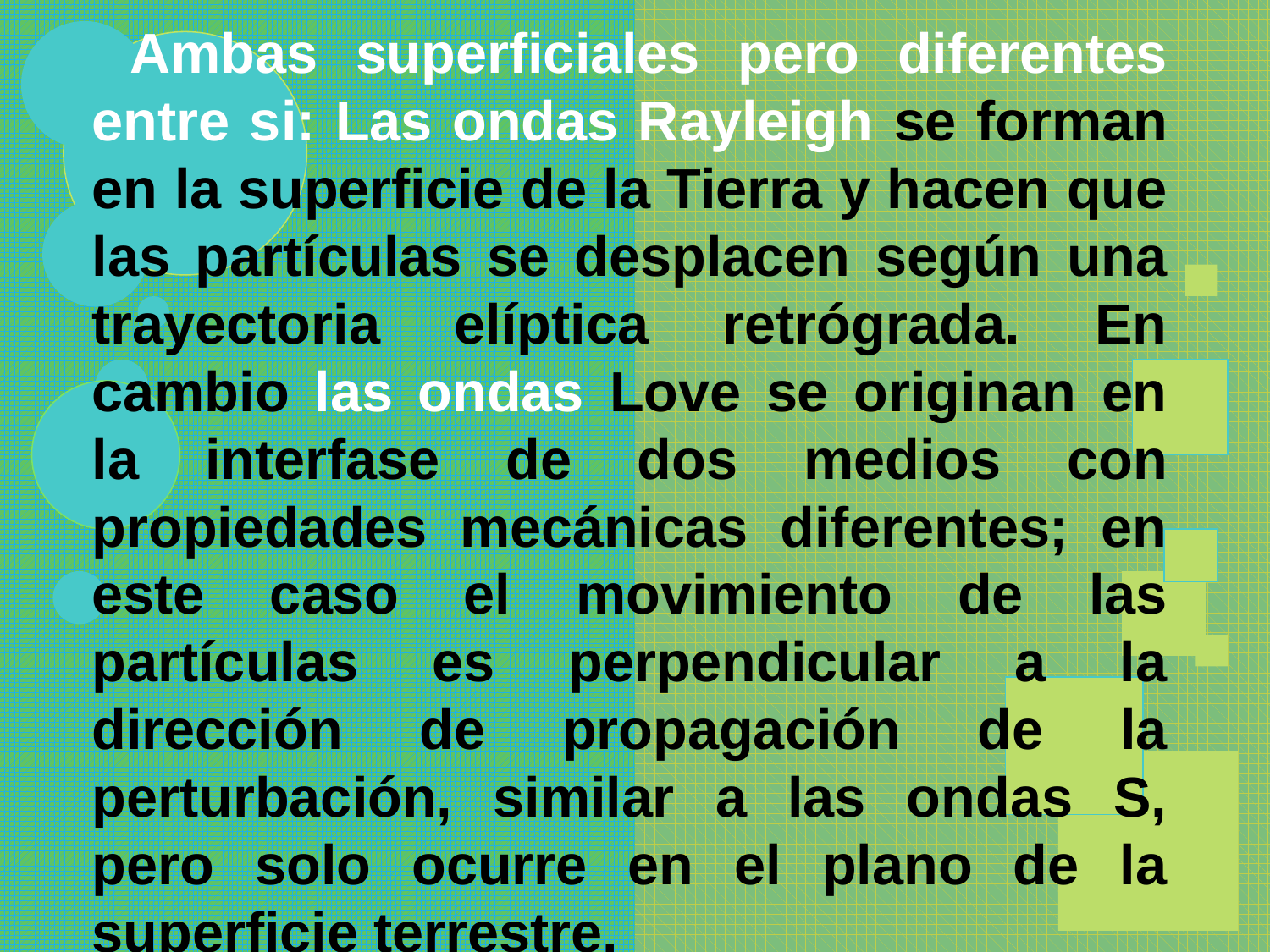

# Ambas superficiales pero diferentes entre si: Las ondas Rayleigh se forman en la superficie de la Tierra y hacen que las partículas se desplacen según una trayectoria elíptica retrógrada. En cambio las ondas Love se originan en la interfase de dos medios con propiedades mecánicas diferentes; en este caso el movimiento de las partículas es perpendicular a la dirección de propagación de la perturbación, similar a las ondas S, pero solo ocurre en el plano de la superficie terrestre.